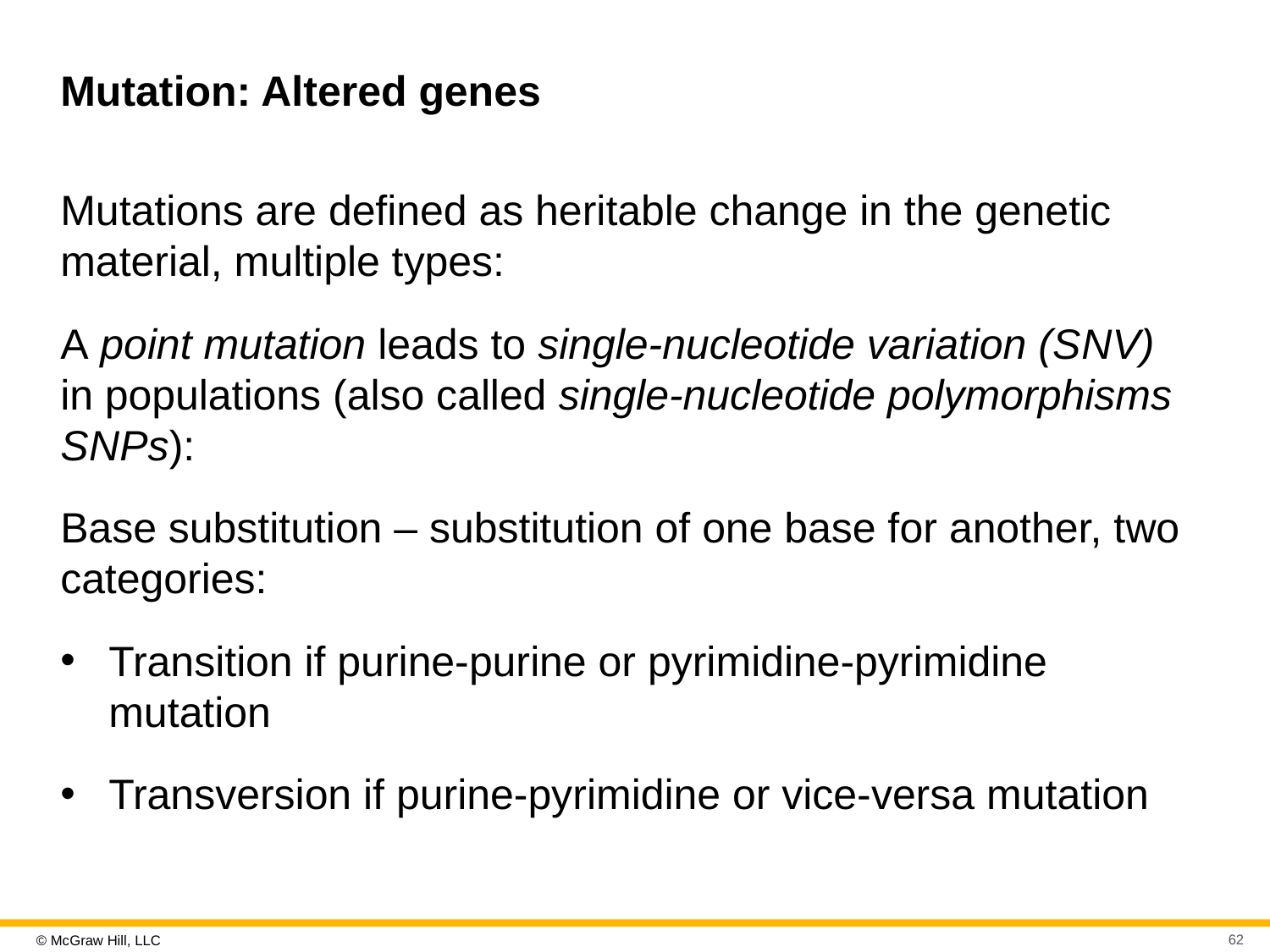

# Mutation: Altered genes
Mutations are defined as heritable change in the genetic material, multiple types:
A point mutation leads to single-nucleotide variation (S N V) in populations (also called single-nucleotide polymorphisms S N Ps):
Base substitution – substitution of one base for another, two categories:
Transition if purine-purine or pyrimidine-pyrimidine mutation
Transversion if purine-pyrimidine or vice-versa mutation
62